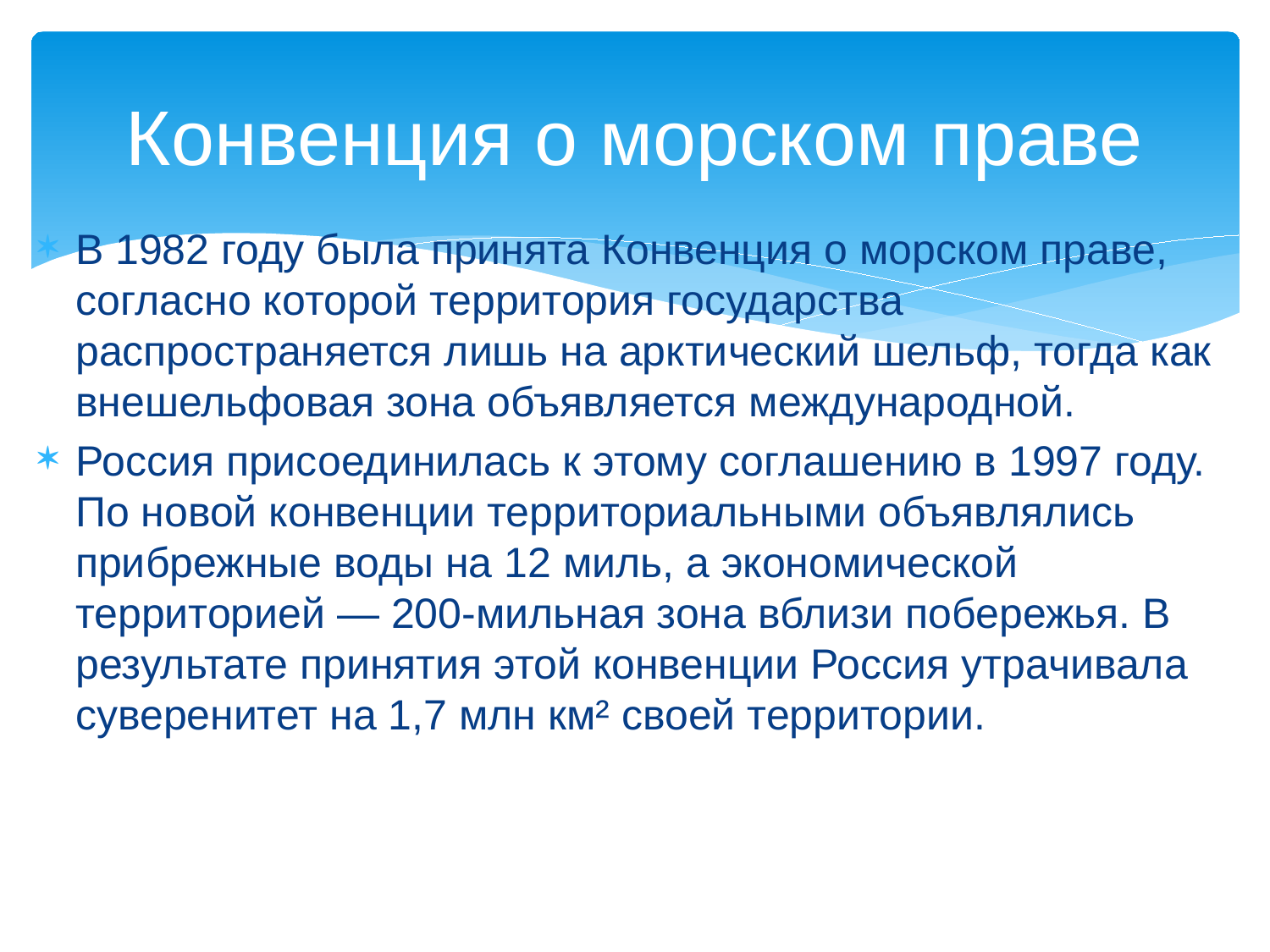

# Конвенция о морском праве
В 1982 году была принята Конвенция о морском праве, согласно которой территория государства распространяется лишь на арктический шельф, тогда как внешельфовая зона объявляется международной.
Россия присоединилась к этому соглашению в 1997 году. По новой конвенции территориальными объявлялись прибрежные воды на 12 миль, а экономической территорией — 200-мильная зона вблизи побережья. В результате принятия этой конвенции Россия утрачивала суверенитет на 1,7 млн км² своей территории.